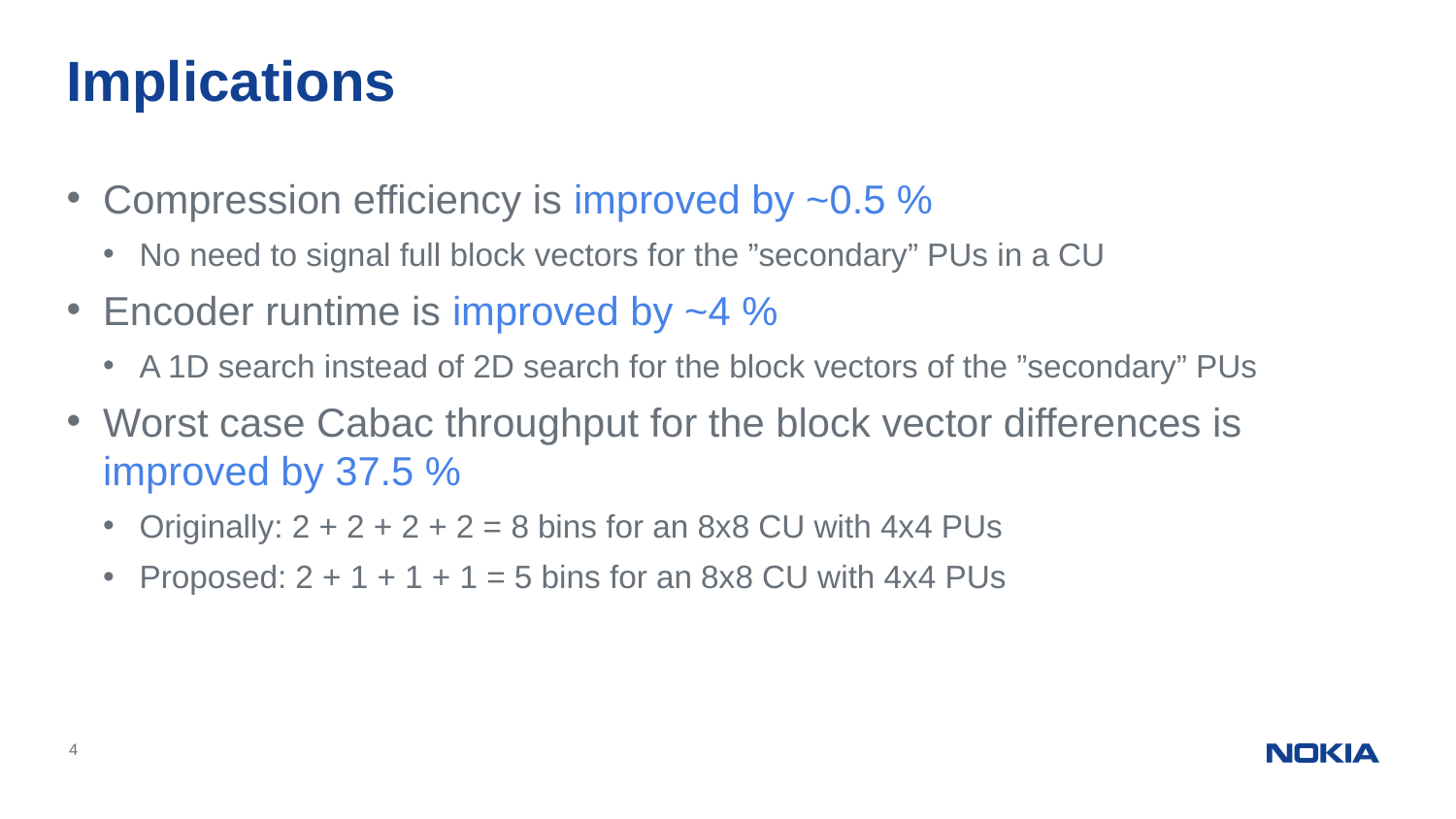

# Implications
Compression efficiency is improved by ~0.5 %
No need to signal full block vectors for the ”secondary” PUs in a CU
Encoder runtime is improved by ~4 %
A 1D search instead of 2D search for the block vectors of the ”secondary” PUs
Worst case Cabac throughput for the block vector differences is improved by 37.5 %
Originally: 2 + 2 + 2 + 2 = 8 bins for an 8x8 CU with 4x4 PUs
Proposed: 2 + 1 + 1 + 1 = 5 bins for an 8x8 CU with 4x4 PUs